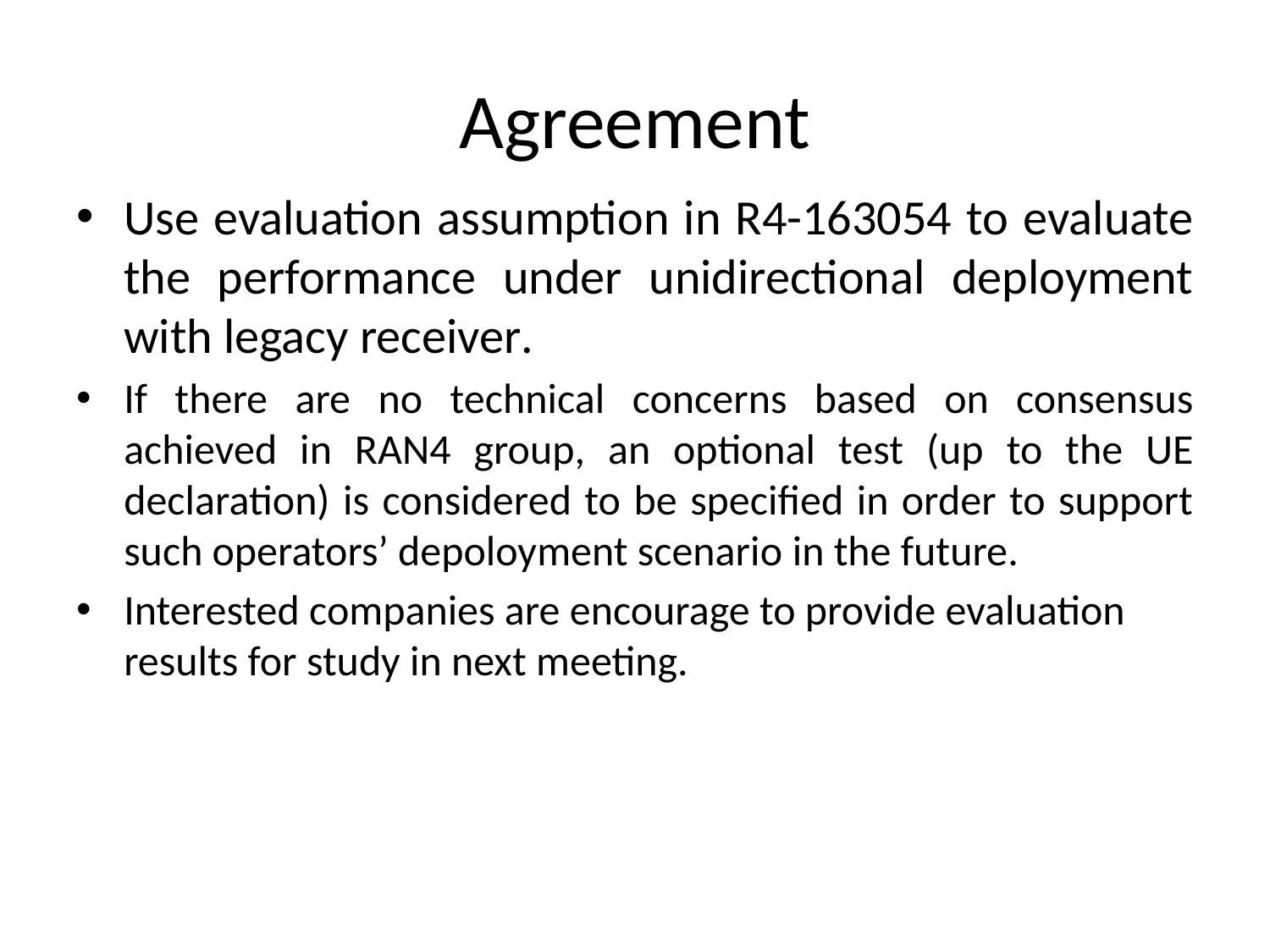

# Agreement
Use evaluation assumption in R4-163054 to evaluate the performance under unidirectional deployment with legacy receiver.
If there are no technical concerns based on consensus achieved in RAN4 group, an optional test (up to the UE declaration) is considered to be specified in order to support such operators’ depoloyment scenario in the future.
Interested companies are encourage to provide evaluation results for study in next meeting.